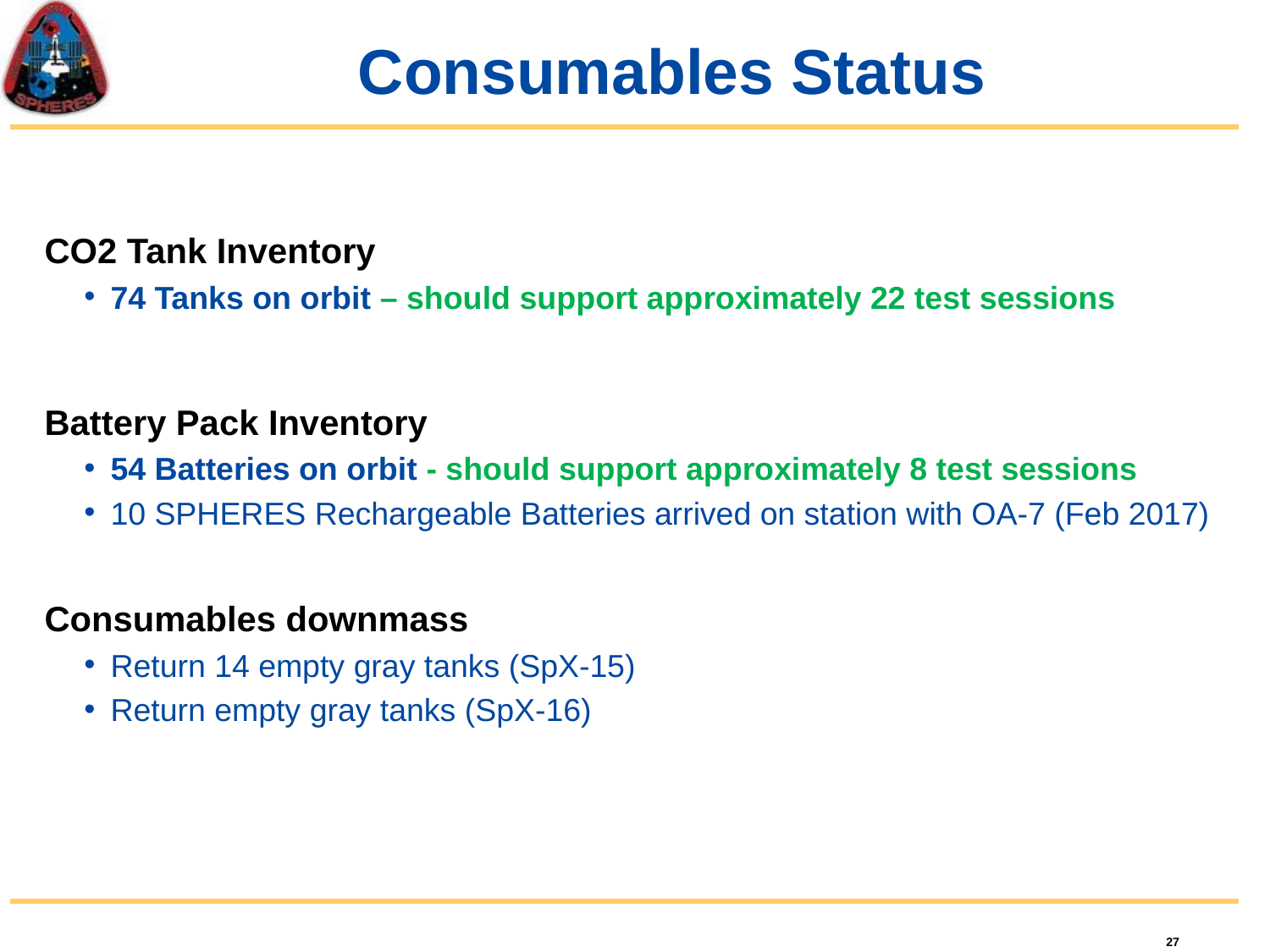

# Consumables Status

CO2 Tank Inventory
74 Tanks on orbit – should support approximately 22 test sessions

Battery Pack Inventory
54 Batteries on orbit - should support approximately 8 test sessions
10 SPHERES Rechargeable Batteries arrived on station with OA-7 (Feb 2017)

Consumables downmass
Return 14 empty gray tanks (SpX-15)
Return empty gray tanks (SpX-16)